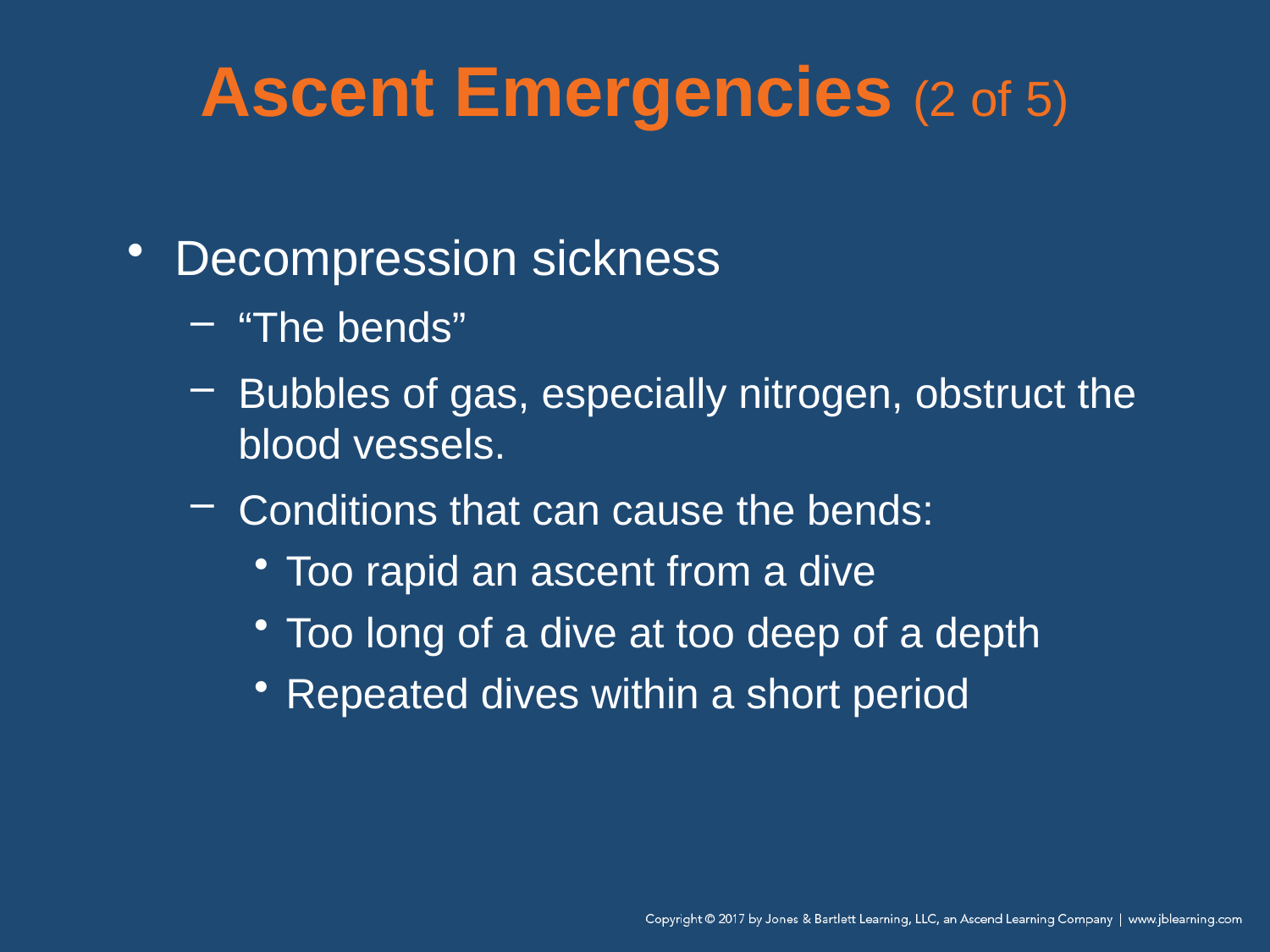

# Ascent Emergencies (2 of 5)
Decompression sickness
“The bends”
Bubbles of gas, especially nitrogen, obstruct the blood vessels.
Conditions that can cause the bends:
Too rapid an ascent from a dive
Too long of a dive at too deep of a depth
Repeated dives within a short period